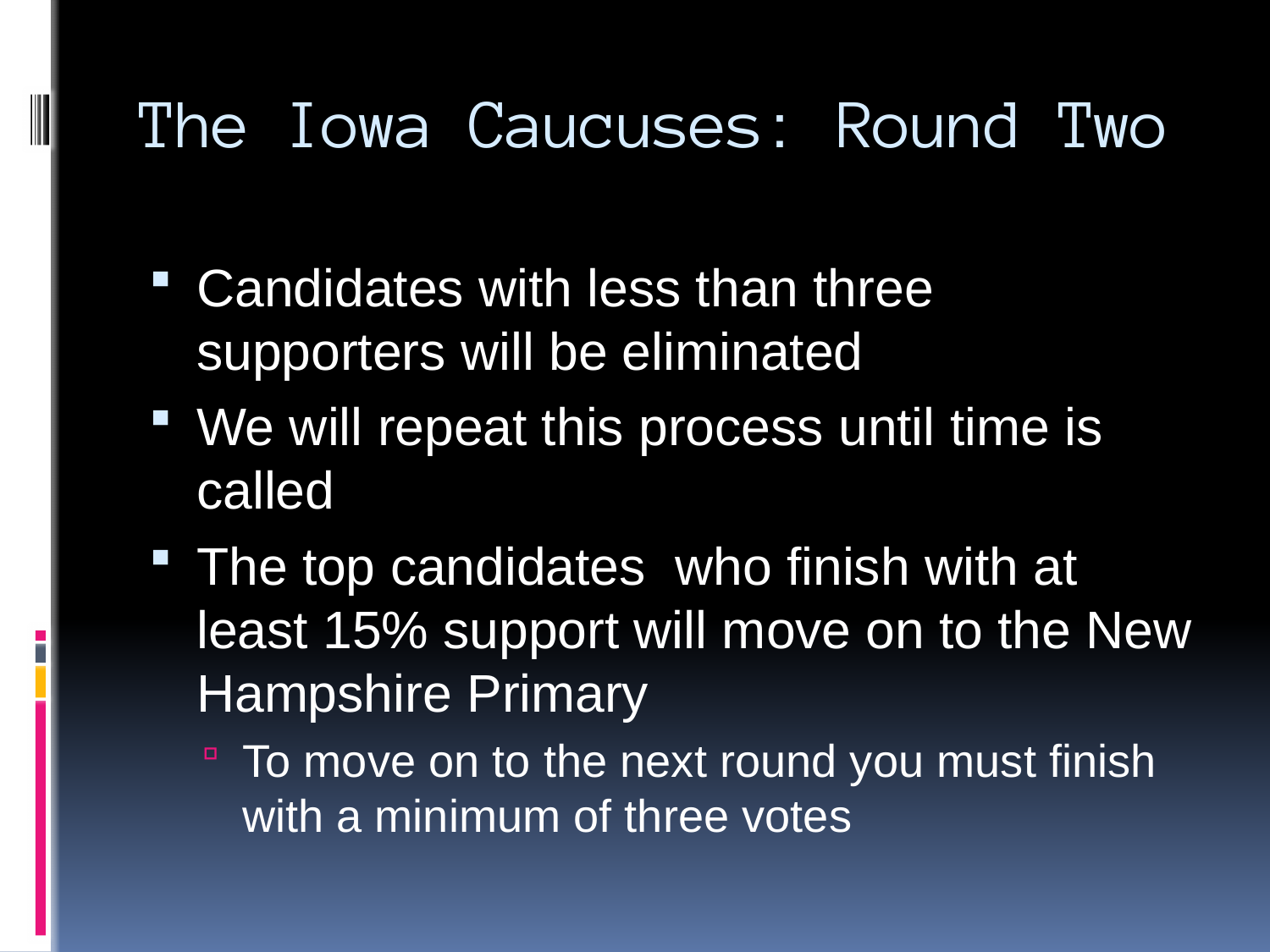

# The Iowa Caucuses: Round Two
Candidates with less than three supporters will be eliminated
We will repeat this process until time is called
The top candidates  who finish with at least 15% support will move on to the New Hampshire Primary
To move on to the next round you must finish with a minimum of three votes